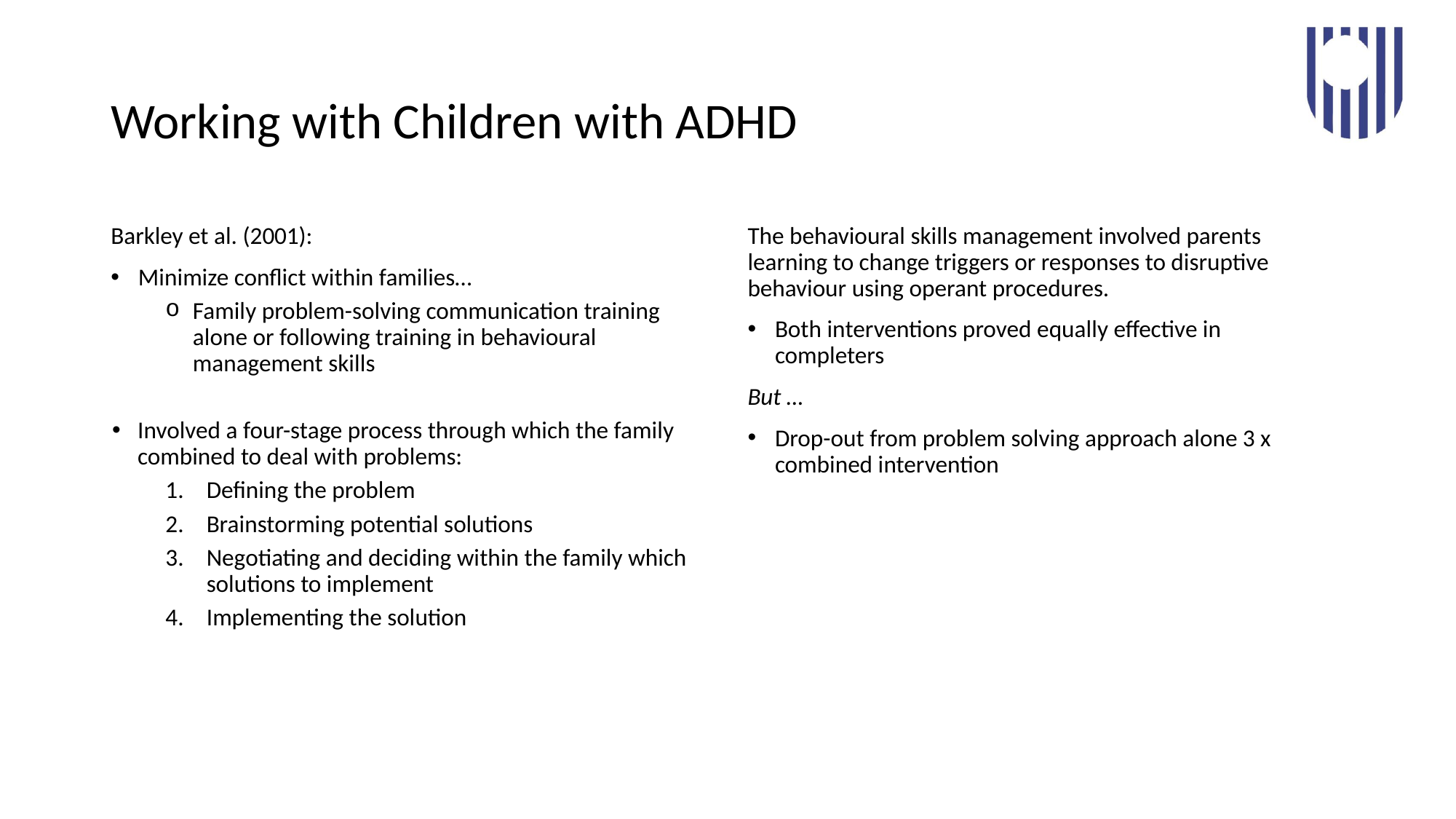

# Working with Children with ADHD
Barkley et al. (2001):
Minimize conflict within families…
Family problem-solving communication training alone or following training in behavioural management skills

Involved a four-stage process through which the family combined to deal with problems:
Defining the problem
Brainstorming potential solutions
Negotiating and deciding within the family which solutions to implement
Implementing the solution

The behavioural skills management involved parents learning to change triggers or responses to disruptive behaviour using operant procedures.
Both interventions proved equally effective in completers
But …
Drop-out from problem solving approach alone 3 x combined intervention